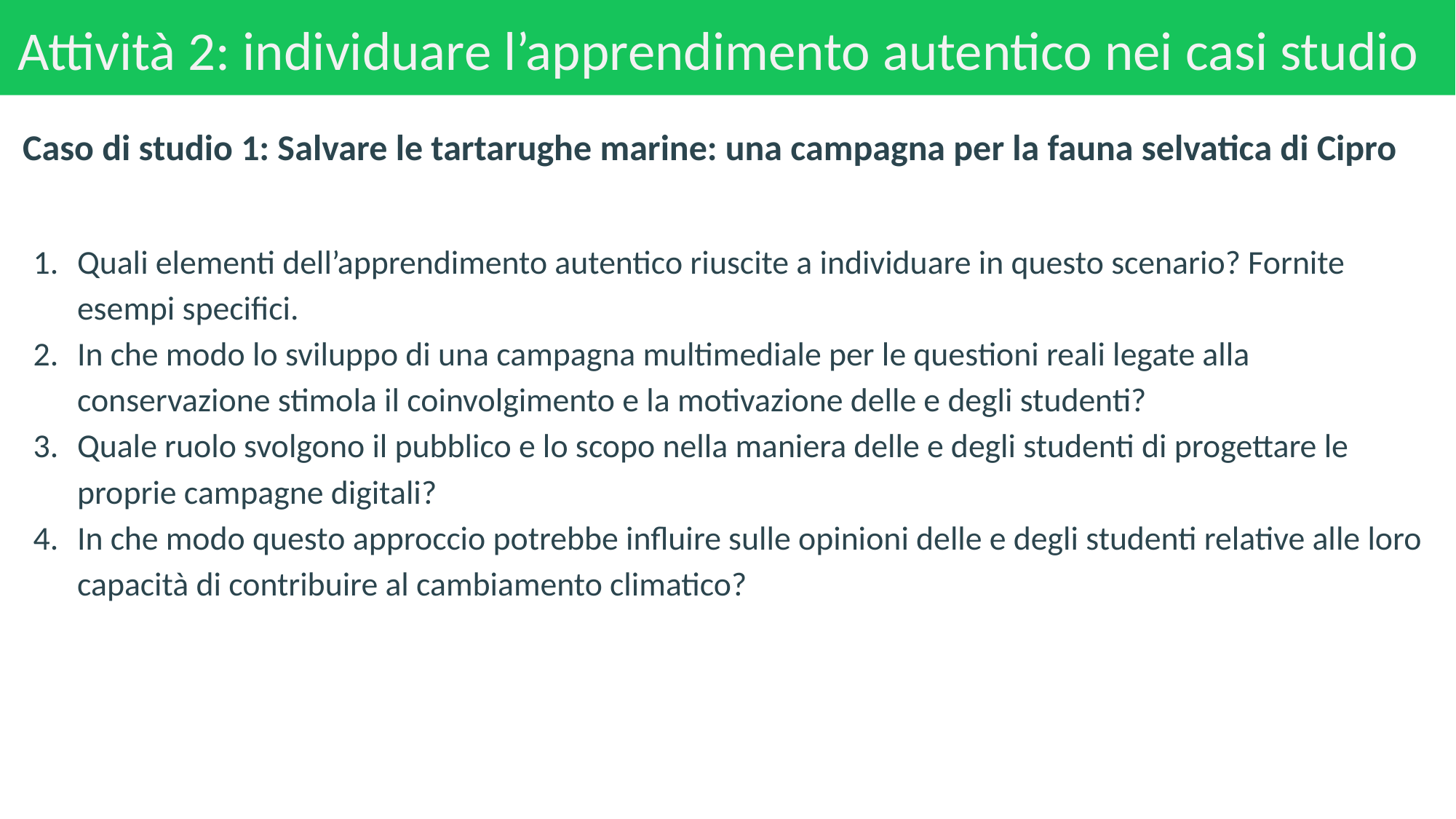

# Attività 2: individuare l’apprendimento autentico nei casi studio
Caso di studio 1: Salvare le tartarughe marine: una campagna per la fauna selvatica di Cipro

Quali elementi dell’apprendimento autentico riuscite a individuare in questo scenario? Fornite esempi specifici.
In che modo lo sviluppo di una campagna multimediale per le questioni reali legate alla conservazione stimola il coinvolgimento e la motivazione delle e degli studenti?
Quale ruolo svolgono il pubblico e lo scopo nella maniera delle e degli studenti di progettare le proprie campagne digitali?
In che modo questo approccio potrebbe influire sulle opinioni delle e degli studenti relative alle loro capacità di contribuire al cambiamento climatico?